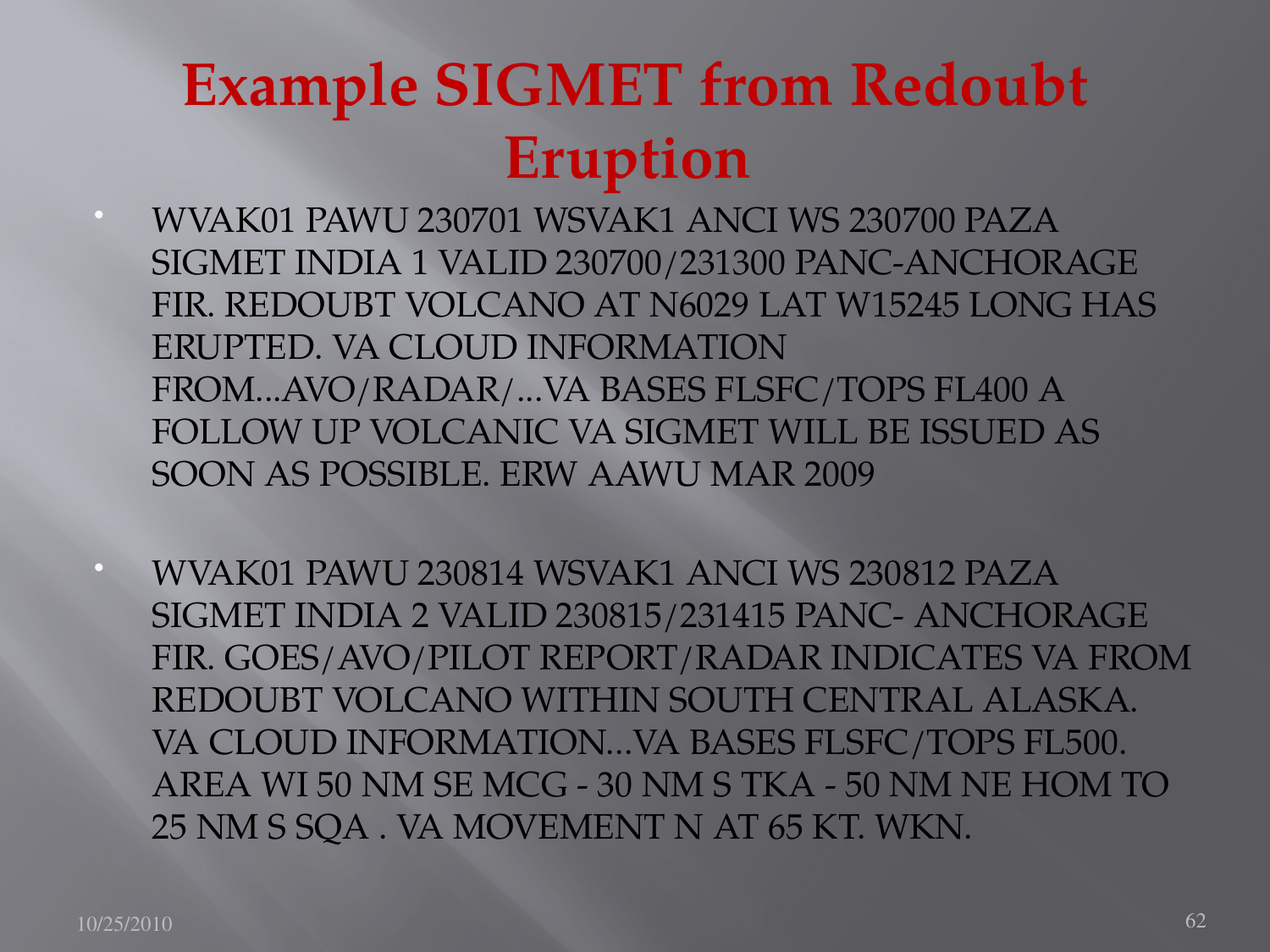

# Example SIGMET from Redoubt Eruption
WVAK01 PAWU 230701 WSVAK1 ANCI WS 230700 PAZA SIGMET INDIA 1 VALID 230700/231300 PANC-ANCHORAGE FIR. REDOUBT VOLCANO AT N6029 LAT W15245 LONG HAS ERUPTED. VA CLOUD INFORMATION FROM...AVO/RADAR/...VA BASES FLSFC/TOPS FL400 A FOLLOW UP VOLCANIC VA SIGMET WILL BE ISSUED AS SOON AS POSSIBLE. ERW AAWU MAR 2009

WVAK01 PAWU 230814 WSVAK1 ANCI WS 230812 PAZA SIGMET INDIA 2 VALID 230815/231415 PANC- ANCHORAGE FIR. GOES/AVO/PILOT REPORT/RADAR INDICATES VA FROM REDOUBT VOLCANO WITHIN SOUTH CENTRAL ALASKA. VA CLOUD INFORMATION...VA BASES FLSFC/TOPS FL500. AREA WI 50 NM SE MCG - 30 NM S TKA - 50 NM NE HOM TO 25 NM S SQA . VA MOVEMENT N AT 65 KT. WKN.
10/25/2010
62